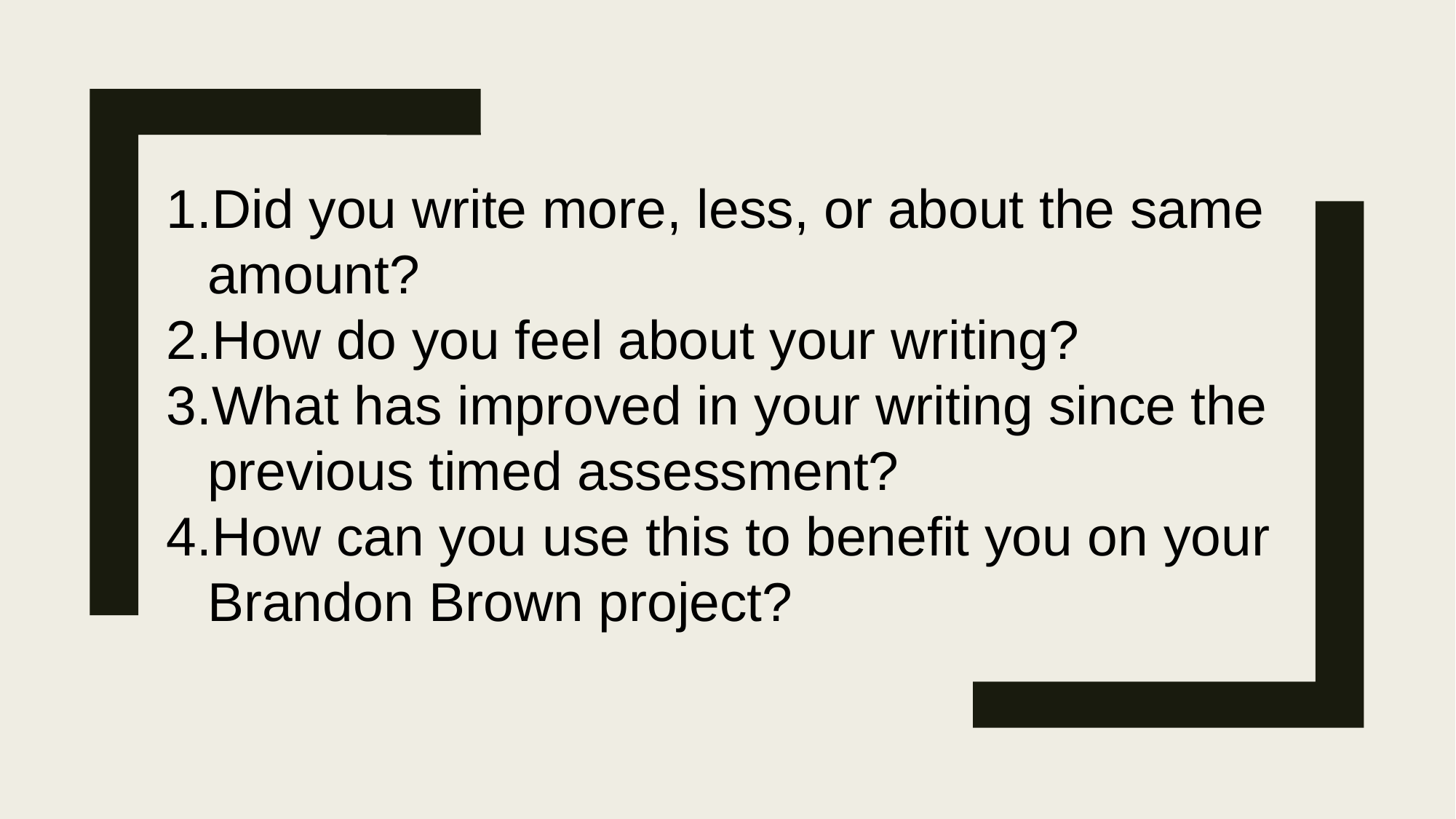

Did you write more, less, or about the same amount?
How do you feel about your writing?
What has improved in your writing since the previous timed assessment?
How can you use this to benefit you on your Brandon Brown project?